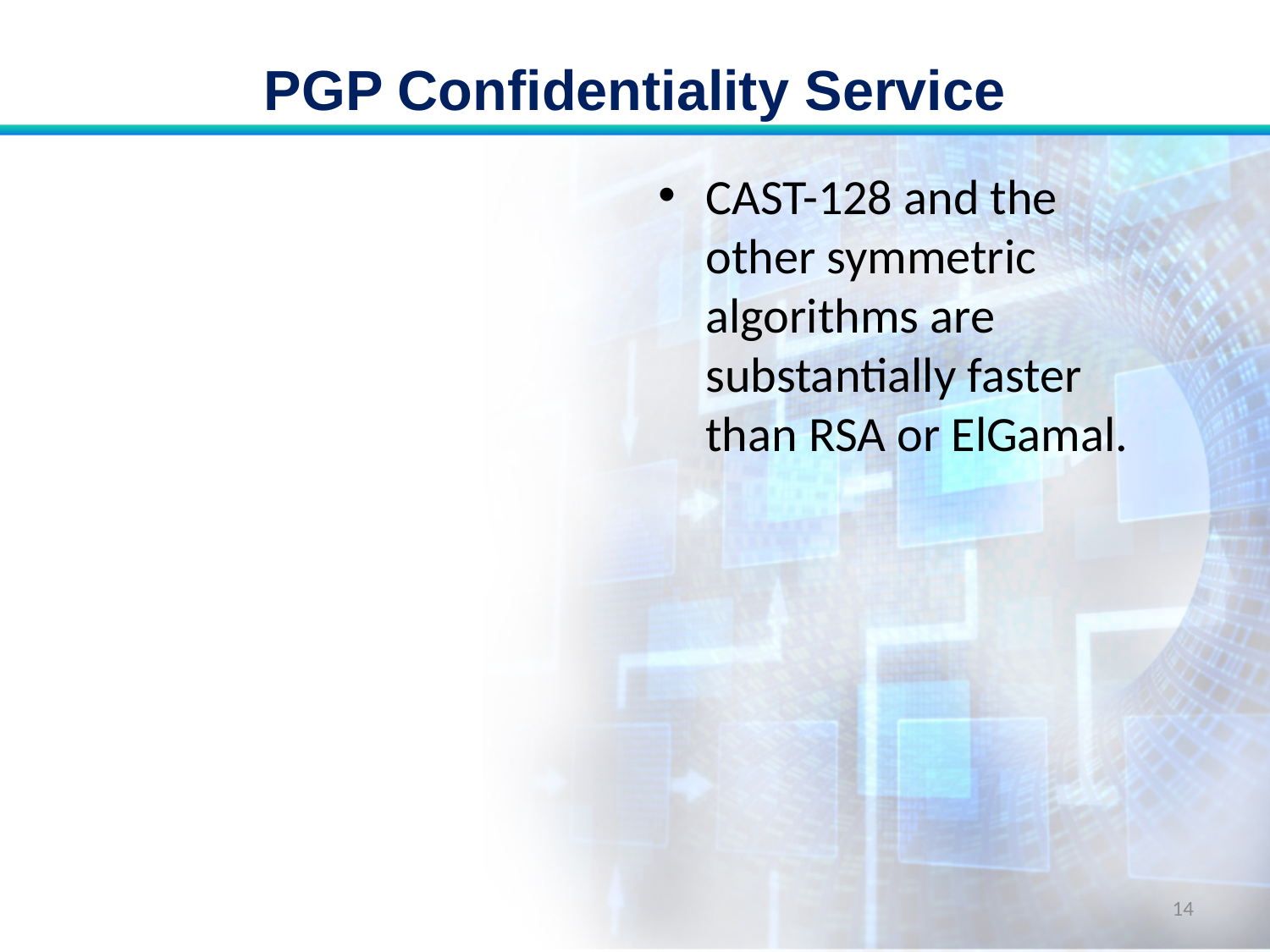

# PGP Confidentiality Service
CAST-128 and the other symmetric algorithms are substantially faster than RSA or ElGamal.

14